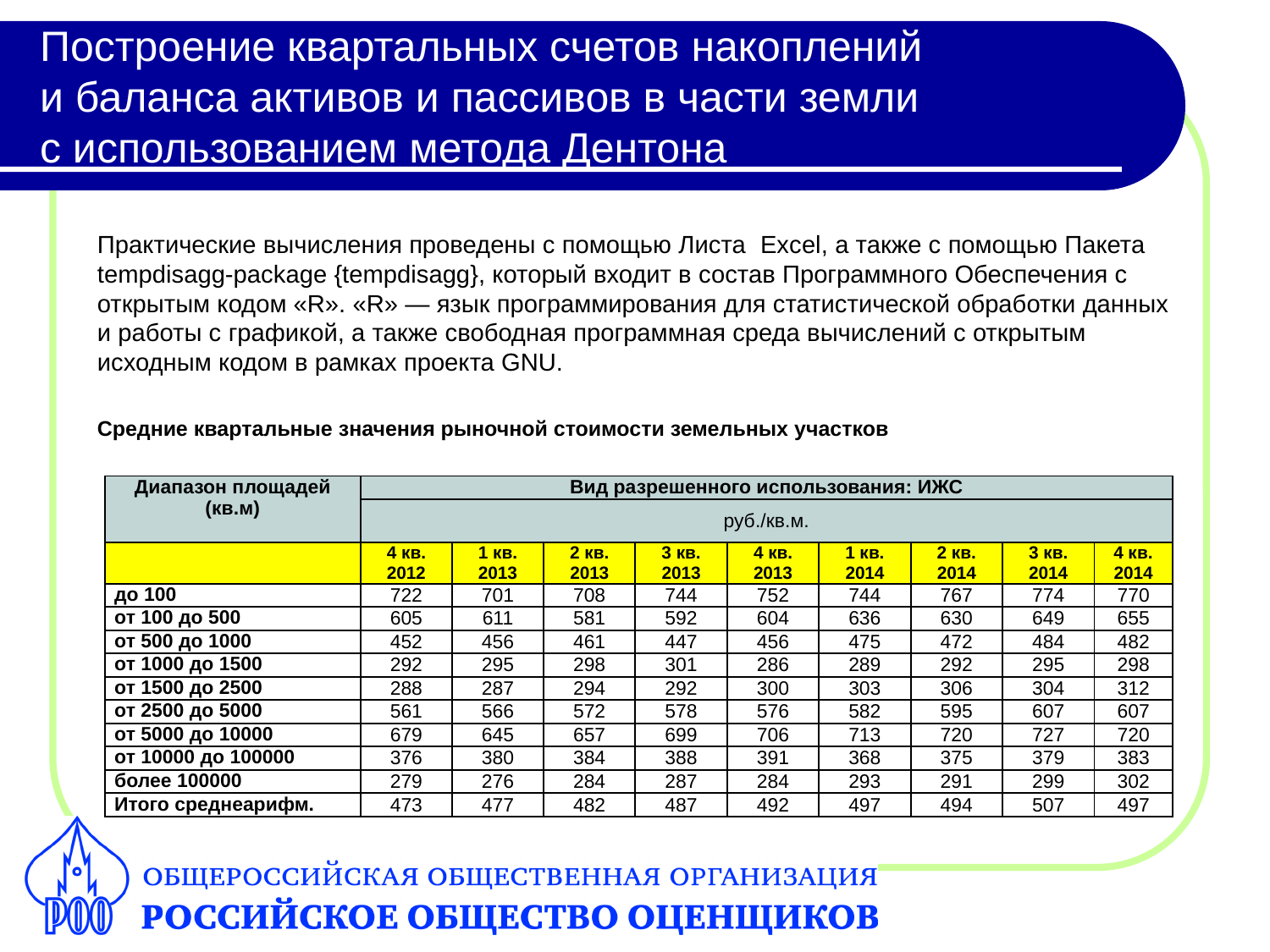

# Построение квартальных счетов накоплений и баланса активов и пассивов в части земли с использованием метода Дентона
Практические вычисления проведены с помощью Листа  Excel, а также с помощью Пакета tempdisagg-package {tempdisagg}, который входит в состав Программного Обеспечения с открытым кодом «R». «R» — язык программирования для статистической обработки данных и работы с графикой, а также свободная программная среда вычислений с открытым исходным кодом в рамках проекта GNU.

Средние квартальные значения рыночной стоимости земельных участков

| Диапазон площадей (кв.м) | Вид разрешенного использования: ИЖС |  |  |  |  |  |  |  |  |
| --- | --- | --- | --- | --- | --- | --- | --- | --- | --- |
|  | руб./кв.м. |  |  |  |  |  |  |  |  |
|  | 4 кв. 2012 | 1 кв. 2013 | 2 кв. 2013 | 3 кв. 2013 | 4 кв. 2013 | 1 кв. 2014 | 2 кв. 2014 | 3 кв. 2014 | 4 кв. 2014 |
| до 100 | 722 | 701 | 708 | 744 | 752 | 744 | 767 | 774 | 770 |
| от 100 до 500 | 605 | 611 | 581 | 592 | 604 | 636 | 630 | 649 | 655 |
| от 500 до 1000 | 452 | 456 | 461 | 447 | 456 | 475 | 472 | 484 | 482 |
| от 1000 до 1500 | 292 | 295 | 298 | 301 | 286 | 289 | 292 | 295 | 298 |
| от 1500 до 2500 | 288 | 287 | 294 | 292 | 300 | 303 | 306 | 304 | 312 |
| от 2500 до 5000 | 561 | 566 | 572 | 578 | 576 | 582 | 595 | 607 | 607 |
| от 5000 до 10000 | 679 | 645 | 657 | 699 | 706 | 713 | 720 | 727 | 720 |
| от 10000 до 100000 | 376 | 380 | 384 | 388 | 391 | 368 | 375 | 379 | 383 |
| более 100000 | 279 | 276 | 284 | 287 | 284 | 293 | 291 | 299 | 302 |
| Итого среднеарифм. | 473 | 477 | 482 | 487 | 492 | 497 | 494 | 507 | 497 |